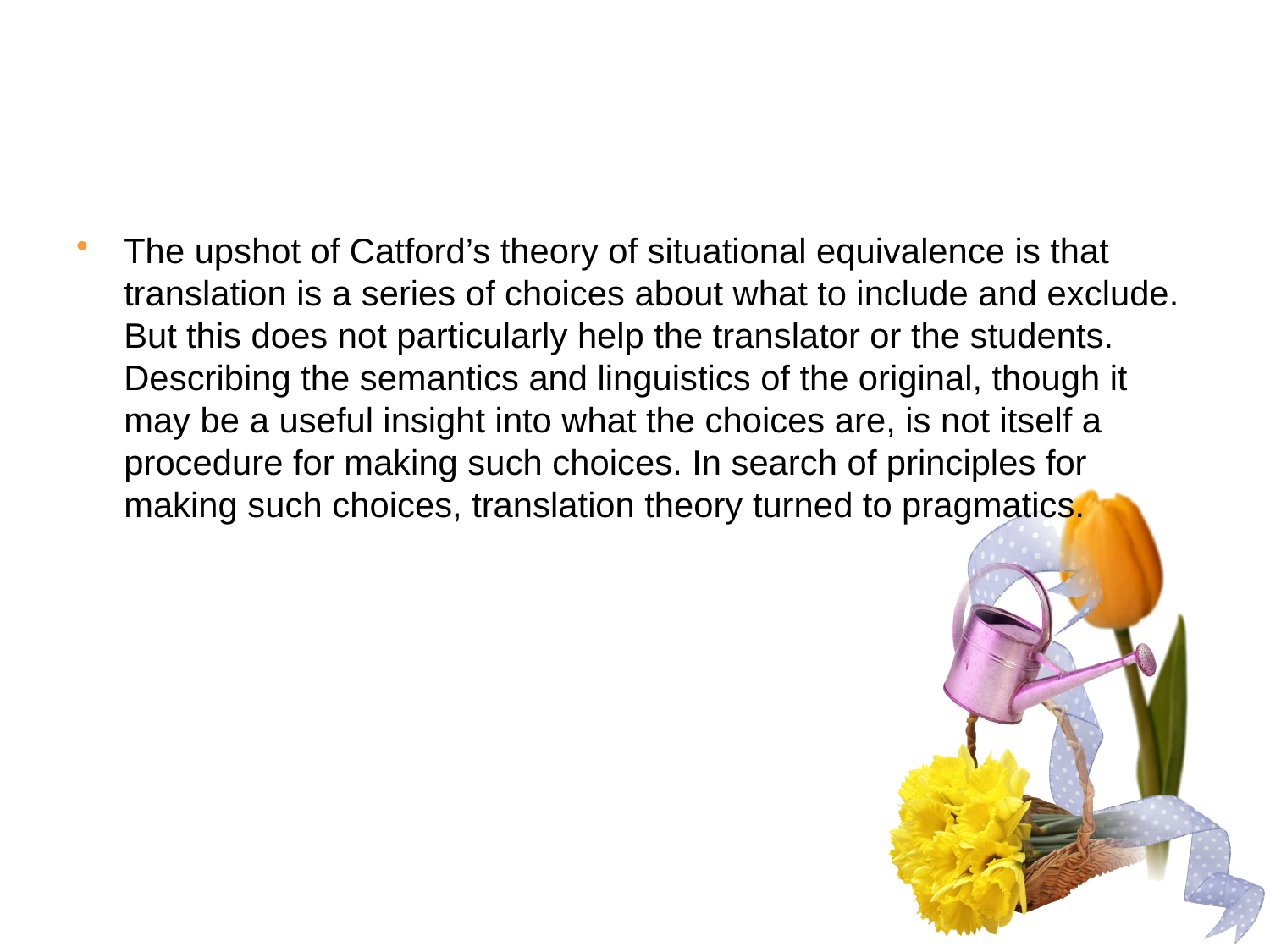

The upshot of Catford’s theory of situational equivalence is that translation is a series of choices about what to include and exclude. But this does not particularly help the translator or the students. Describing the semantics and linguistics of the original, though it may be a useful insight into what the choices are, is not itself a procedure for making such choices. In search of principles for making such choices, translation theory turned to pragmatics.